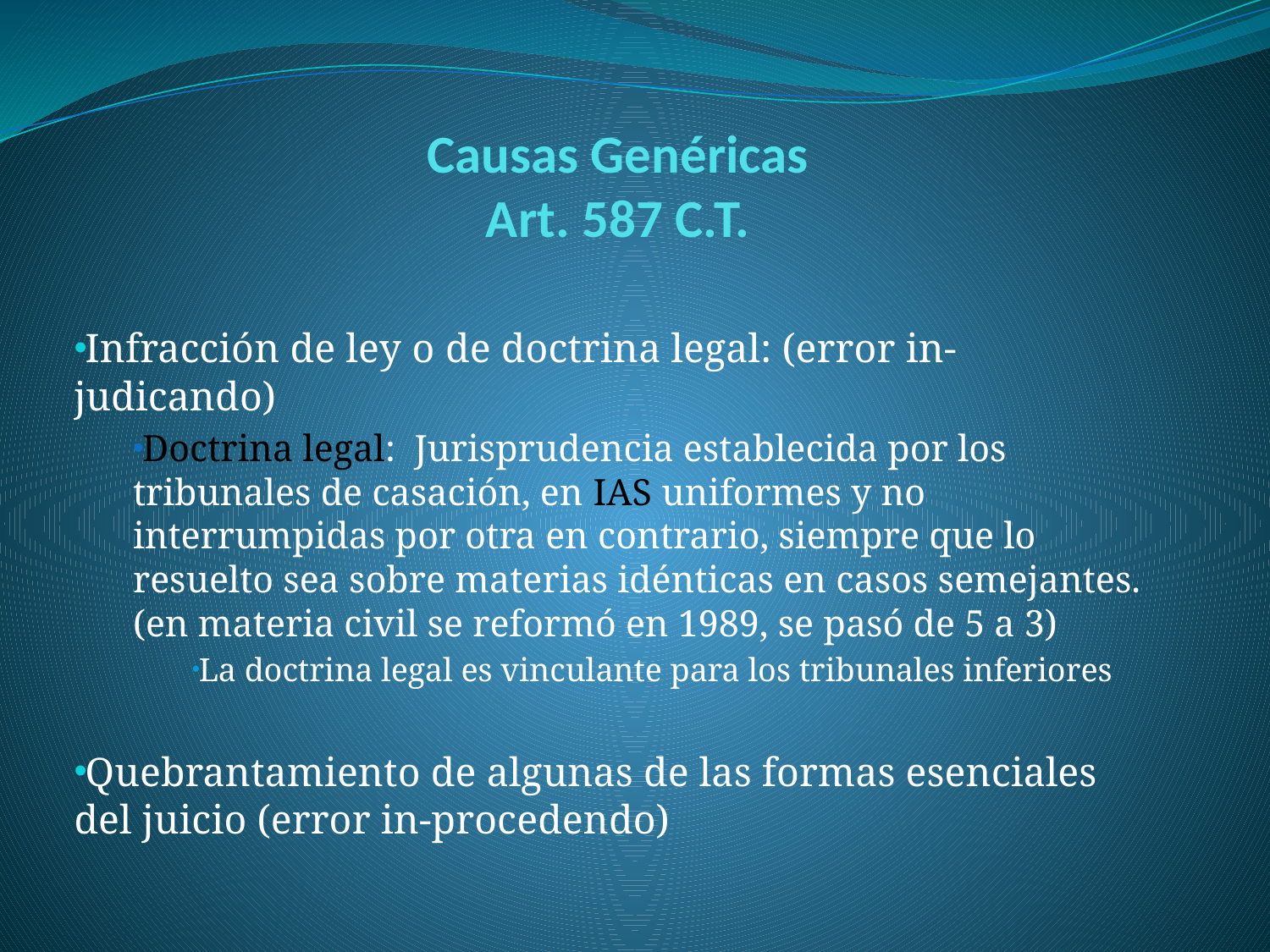

# Causas Genéricas Art. 587 C.T.
Infracción de ley o de doctrina legal: (error in-judicando)
Doctrina legal:  Jurisprudencia establecida por los tribunales de casación, en IAS uniformes y no interrumpidas por otra en contrario, siempre que lo resuelto sea sobre materias idénticas en casos semejantes. (en materia civil se reformó en 1989, se pasó de 5 a 3)
La doctrina legal es vinculante para los tribunales inferiores

Quebrantamiento de algunas de las formas esenciales del juicio (error in-procedendo)